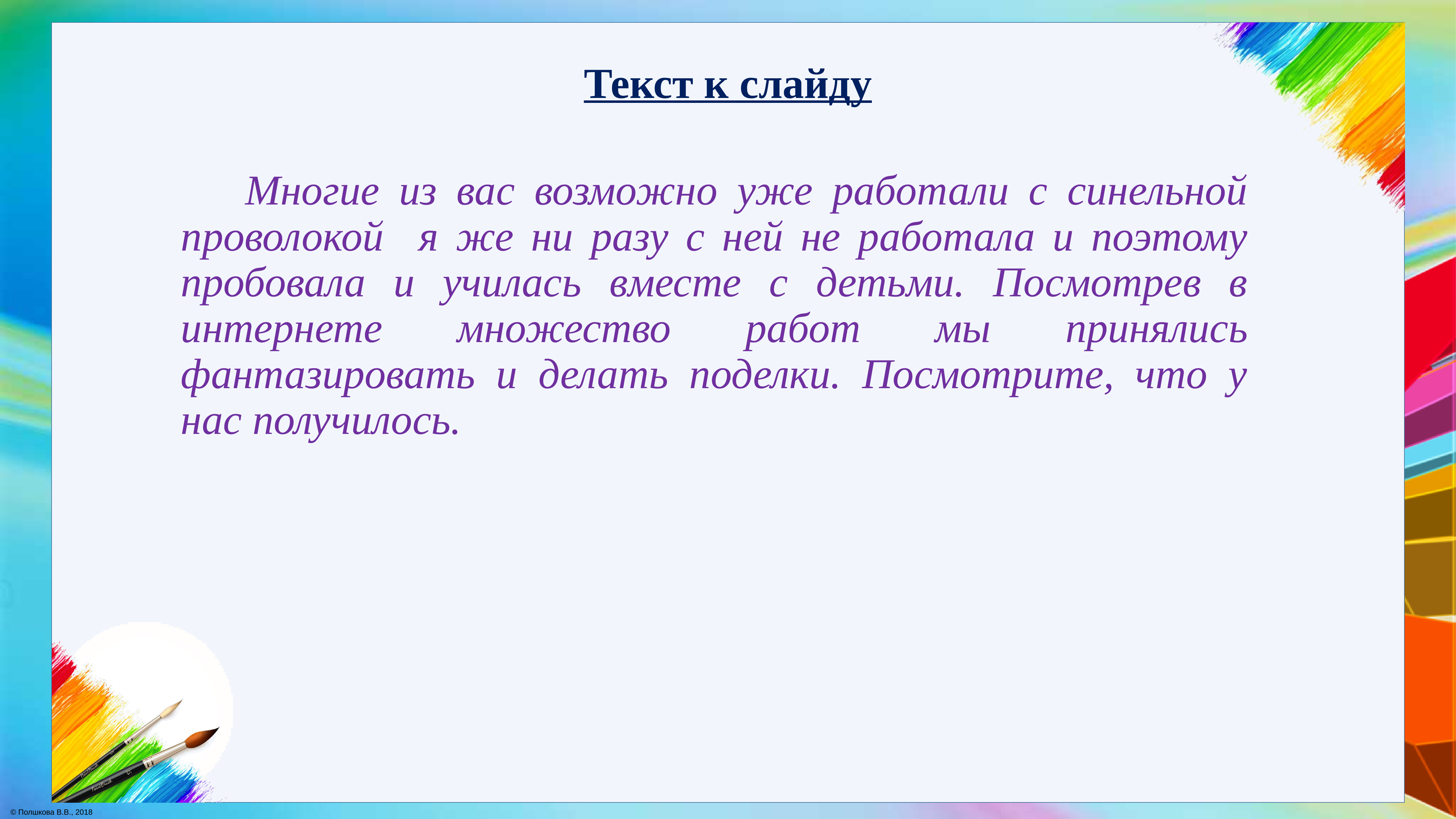

Текст к слайду
  		Многие из вас возможно уже работали с синельной проволокой  я же ни разу с ней не работала и поэтому пробовала и училась вместе с детьми. Посмотрев в интернете множество работ мы принялись фантазировать и делать поделки. Посмотрите, что у нас получилось.